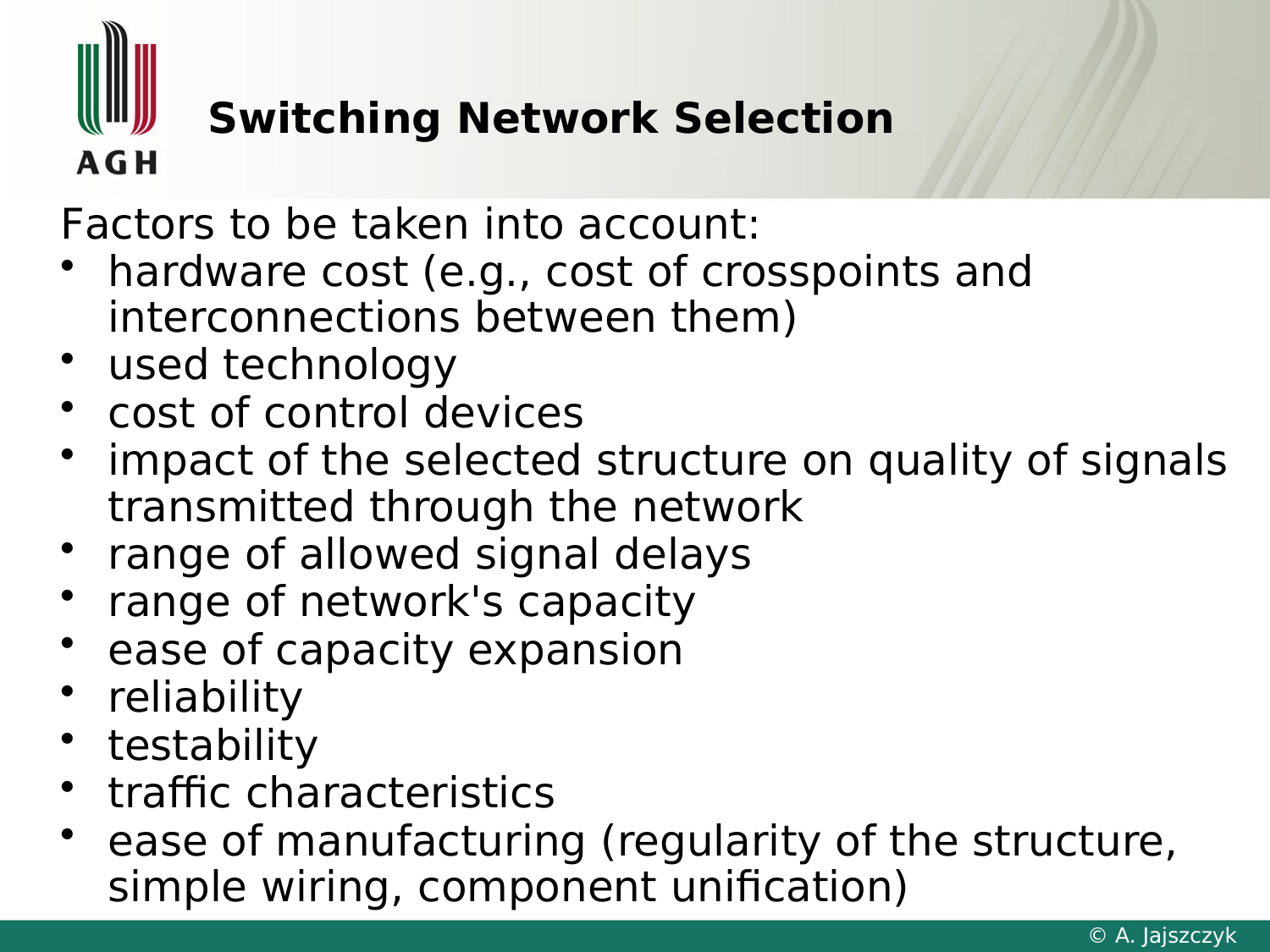

# Switching Network Selection
Factors to be taken into account:
hardware cost (e.g., cost of crosspoints and interconnections between them)
used technology
cost of control devices
impact of the selected structure on quality of signals transmitted through the network
range of allowed signal delays
range of network's capacity
ease of capacity expansion
reliability
testability
traffic characteristics
ease of manufacturing (regularity of the structure, simple wiring, component unification)